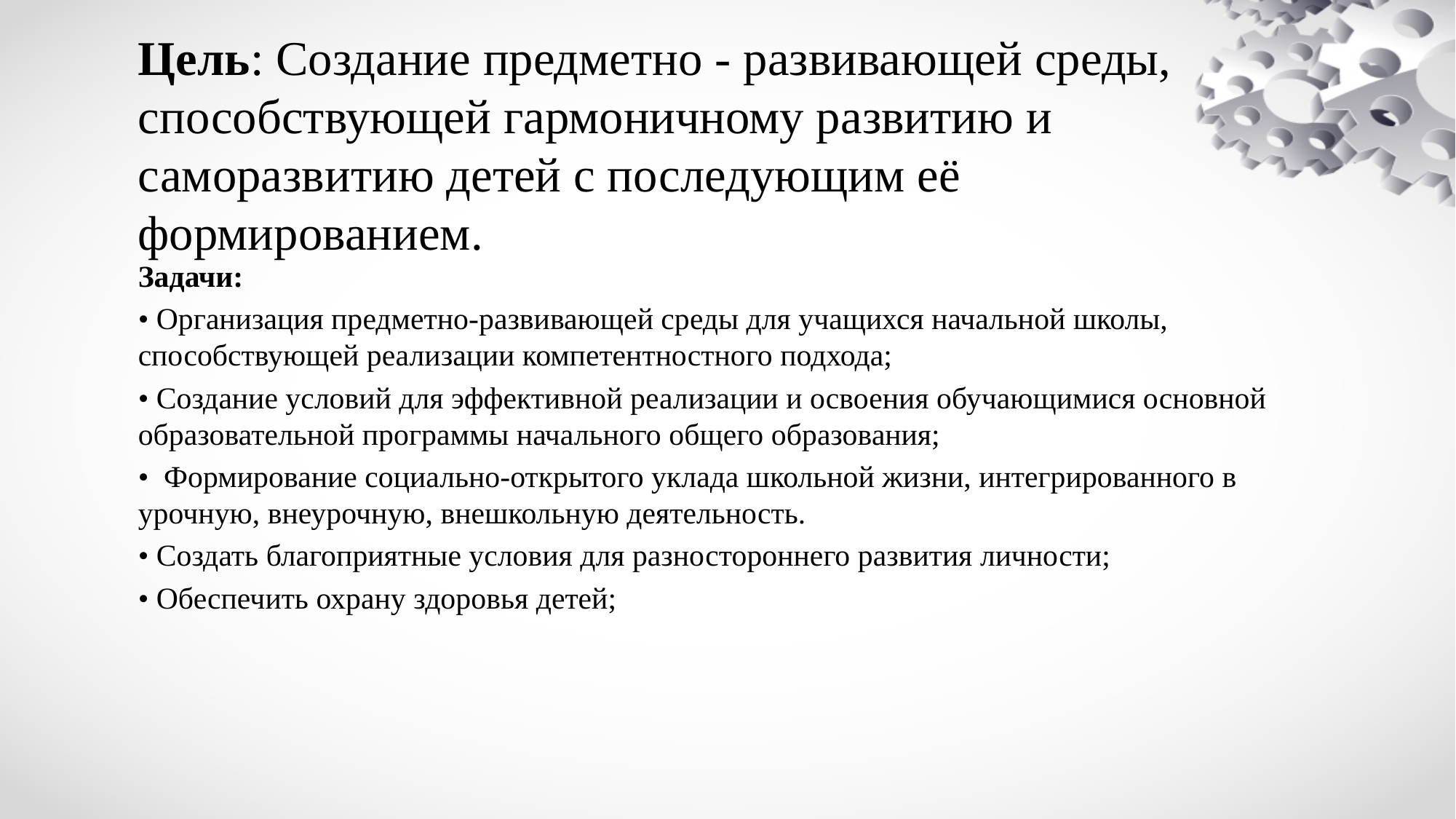

# Цель: Создание предметно - развивающей среды, способствующей гармоничному развитию и саморазвитию детей с последующим её формированием.
Задачи:
• Организация предметно-развивающей среды для учащихся начальной школы, способствующей реализации компетентностного подхода;
• Создание условий для эффективной реализации и освоения обучающимися основной образовательной программы начального общего образования;
•  Формирование социально-открытого уклада школьной жизни, интегрированного в урочную, внеурочную, внешкольную деятельность.
• Создать благоприятные условия для разностороннего развития личности;
• Обеспечить охрану здоровья детей;